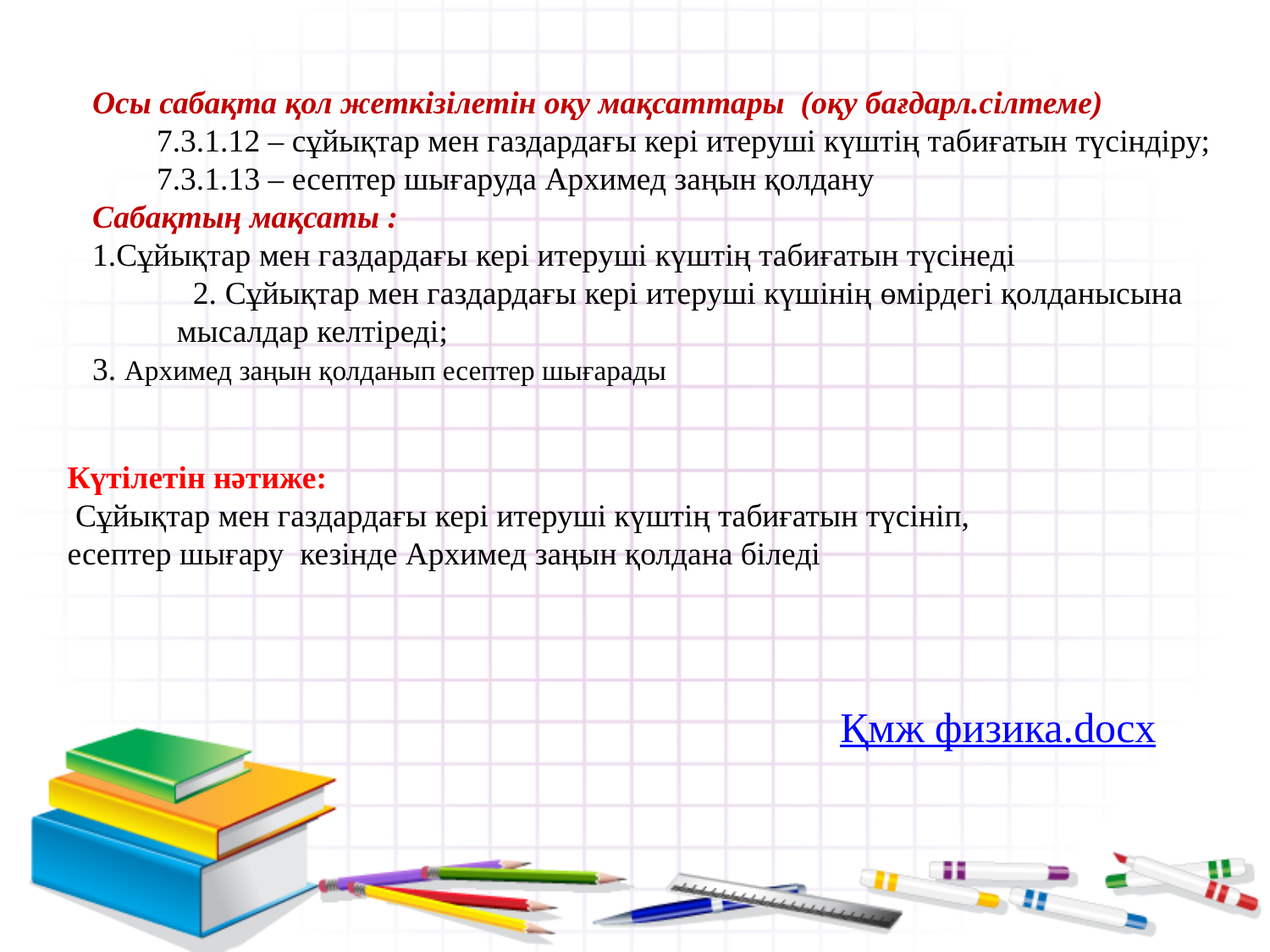

Осы сабақта қол жеткізілетін оқу мақсаттары  (оқу бағдарл.сілтеме)
        7.3.1.12 – сұйықтар мен газдардағы кері итеруші күштің табиғатын түсіндіру;
        7.3.1.13 – есептер шығаруда Архимед заңын қолдану
Сабақтың мақсаты :
1.Сұйықтар мен газдардағы кері итеруші күштің табиғатын түсінеді                                2. Сұйықтар мен газдардағы кері итеруші күшінің өмірдегі қолданысына мысалдар келтіреді;
3. Архимед заңын қолданып есептер шығарады
Күтілетін нәтиже:
 Cұйықтар мен газдардағы кері итеруші күштің табиғатын түсініп,
есептер шығару  кезінде Архимед заңын қолдана біледі
# Қмж физика.docx